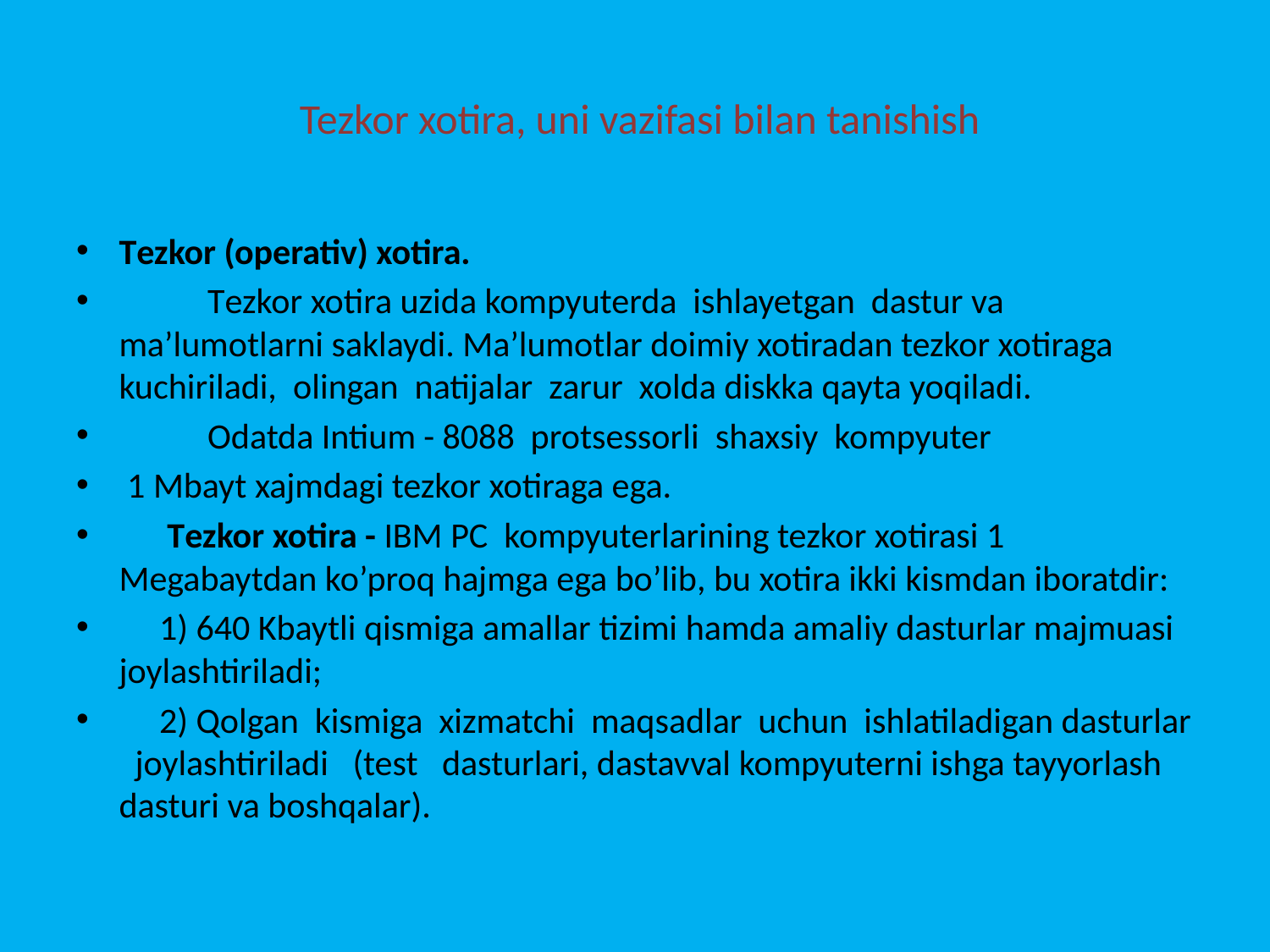

# Tezkor xotira, uni vazifasi bilan tanishish
Тezkor (operativ) xotira.
           Тezkor xotira uzida kompyuterda  ishlayetgan  dastur va ma’lumotlarni saklaydi. Ma’lumotlar doimiy xotiradan tezkor xotiraga kuchiriladi,  olingan  natijalar  zarur  xolda diskka qayta yoqiladi.
           Odatda Intium - 8088  protsessorli  shaxsiy  kompyuter
 1 Mbayt xajmdagi tezkor xotiraga ega.
      Тezkor xotira - IBM PC  kompyuterlarining tezkor xotirasi 1 Megabaytdan ko’proq hajmga ega bo’lib, bu xotira ikki kismdan iboratdir:
     1) 640 Kbaytli qismiga amallar tizimi hamda amaliy dasturlar majmuasi joylashtiriladi;
     2) Qolgan  kismiga  xizmatchi  maqsadlar  uchun  ishlatiladigan dasturlar   joylashtiriladi   (test   dasturlari, dastavval kompyuterni ishga tayyorlash dasturi va boshqalar).